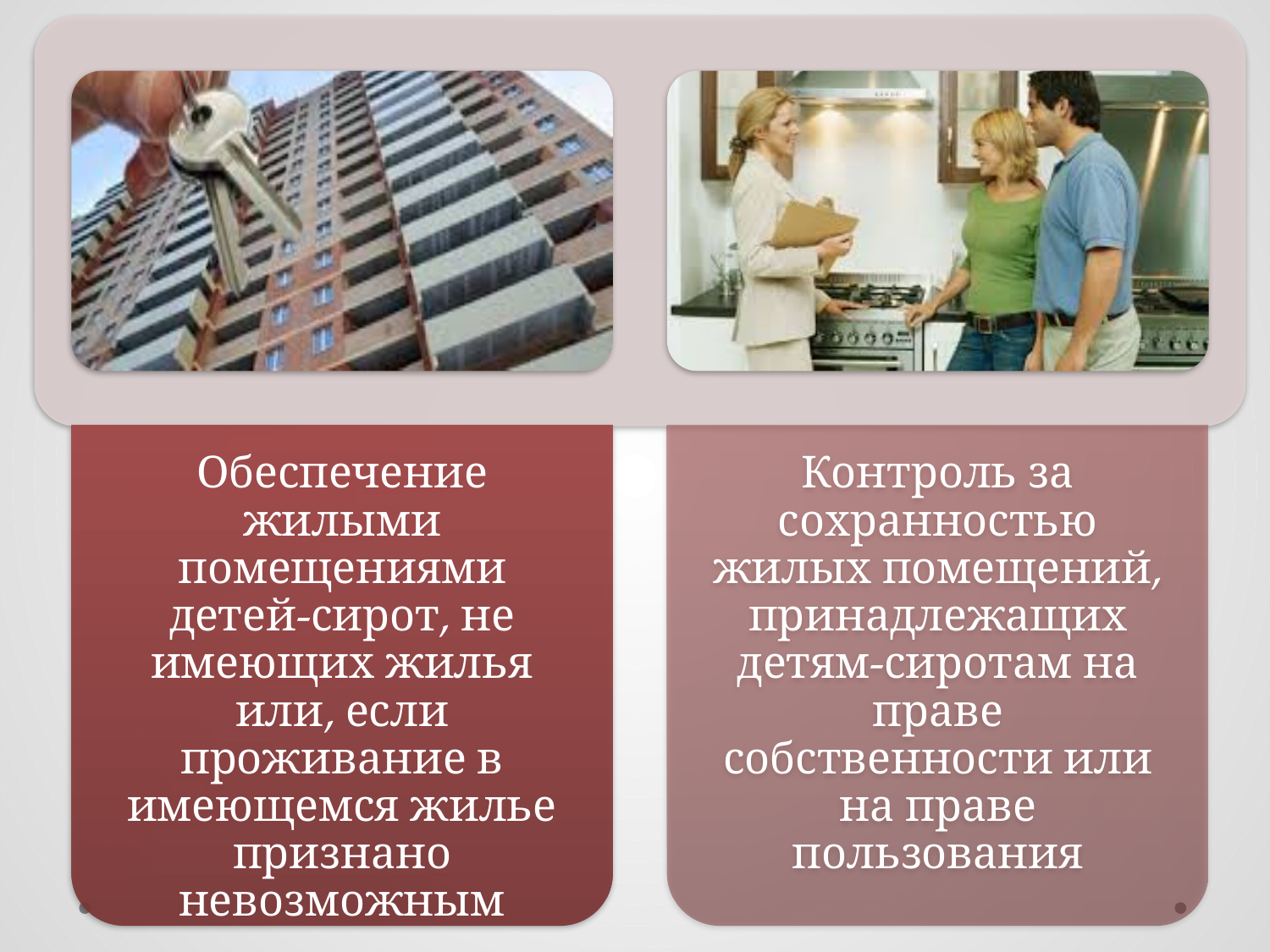

Обеспечение жилыми помещениями детей-сирот, не имеющих жилья или, если проживание в имеющемся жилье признано невозможным
Контроль за сохранностью жилых помещений, принадлежащих детям-сиротам на праве собственности или на праве пользования